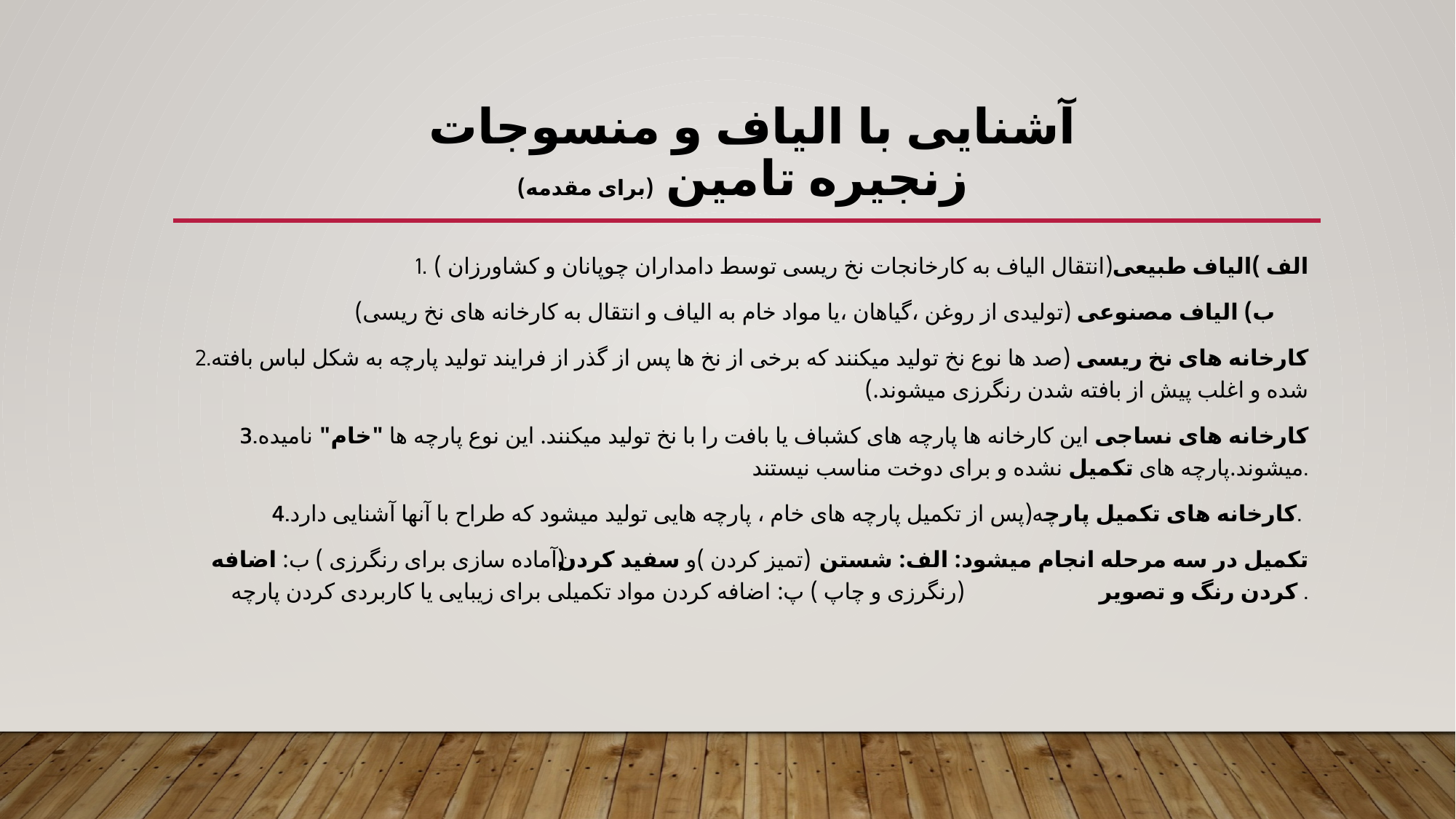

# آشنایی با الیاف و منسوجات زنجیره تامین (برای مقدمه)
1. الف )الیاف طبیعی(انتقال الیاف به کارخانجات نخ ریسی توسط دامداران چوپانان و کشاورزان )
       ب) الیاف مصنوعی (تولیدی از روغن ،گیاهان ،یا مواد خام به الیاف و انتقال به کارخانه های نخ ریسی)
2.کارخانه های نخ ریسی (صد ها نوع نخ تولید میکنند که برخی از نخ ها پس از گذر از فرایند تولید پارچه به شکل لباس بافته شده و اغلب پیش از بافته شدن رنگرزی میشوند.)
3.کارخانه های نساجی این کارخانه ها پارچه های کشباف یا بافت را با نخ تولید میکنند. این نوع پارچه ها "خام" نامیده میشوند.پارچه های تکمیل نشده و برای دوخت مناسب نیستند.
4.کارخانه های تکمیل پارچه(پس از تکمیل پارچه های خام ، پارچه هایی تولید میشود که طراح با آنها آشنایی دارد.
تکمیل در سه مرحله انجام میشود: الف: شستن (تمیز کردن )و سفید کردن(آماده سازی برای رنگرزی ) ب: اضافه کردن رنگ و تصویر (رنگرزی و چاپ ) پ: اضافه کردن مواد تکمیلی برای زیبایی یا کاربردی کردن پارچه .